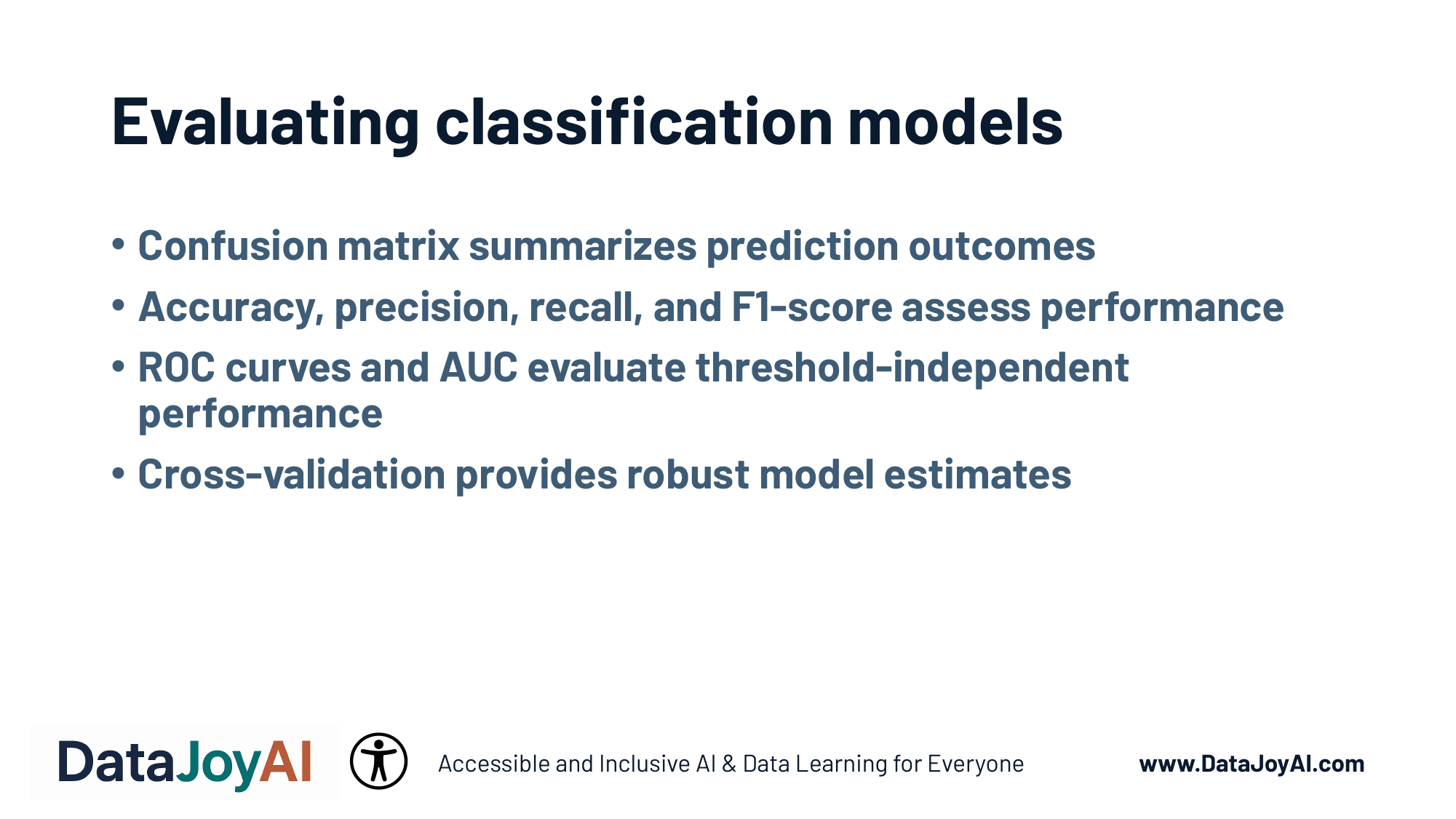

# Evaluating classification models
Confusion matrix summarizes prediction outcomes
Accuracy, precision, recall, and F1‑score assess performance
ROC curves and AUC evaluate threshold‑independent performance
Cross‑validation provides robust model estimates